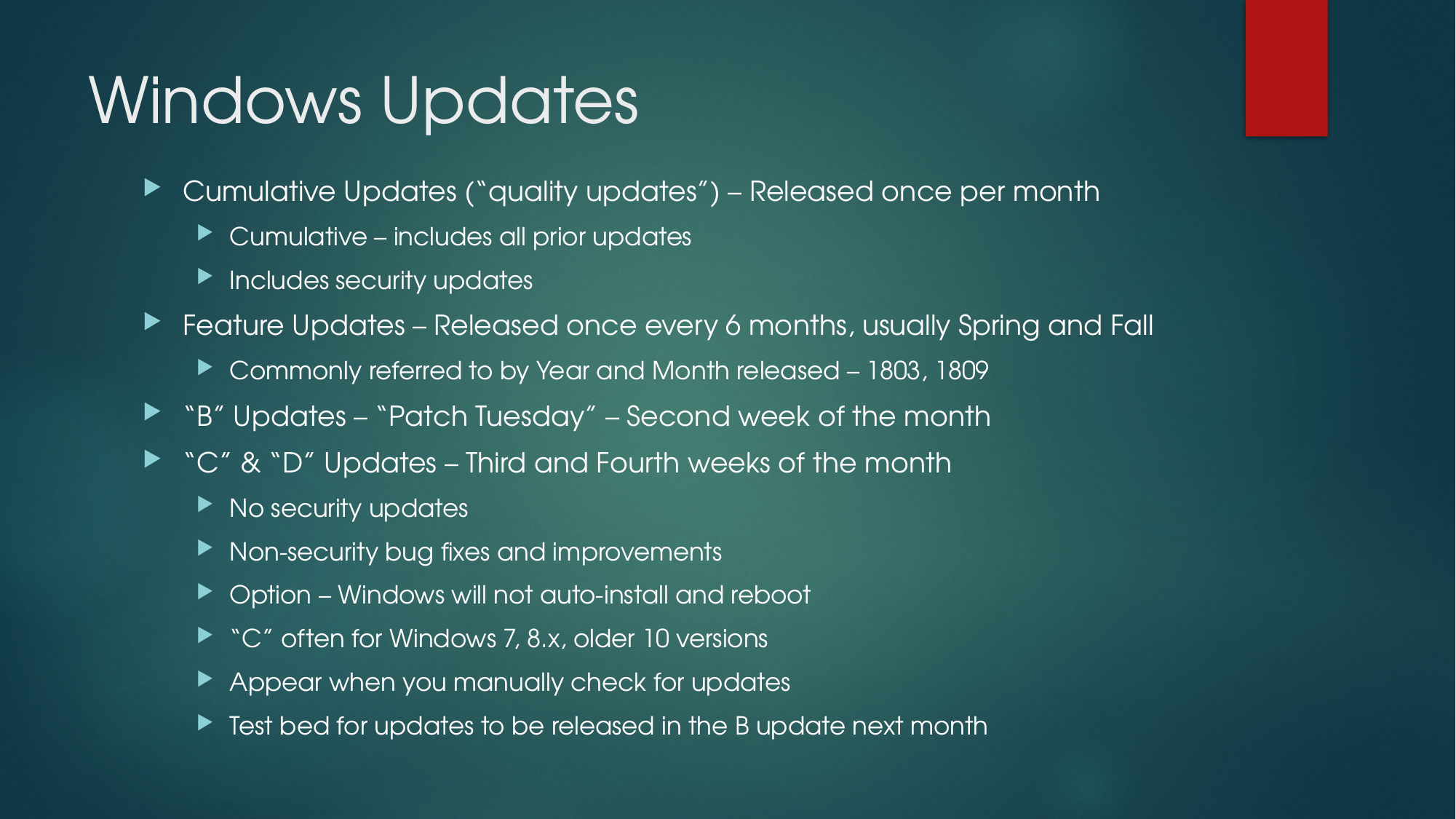

# Windows Updates
Cumulative Updates (“quality updates”) – Released once per month
Cumulative – includes all prior updates
Includes security updates
Feature Updates – Released once every 6 months, usually Spring and Fall
Commonly referred to by Year and Month released – 1803, 1809
“B” Updates – “Patch Tuesday” – Second week of the month
“C” & “D” Updates – Third and Fourth weeks of the month
No security updates
Non-security bug fixes and improvements
Option – Windows will not auto-install and reboot
“C” often for Windows 7, 8.x, older 10 versions
Appear when you manually check for updates
Test bed for updates to be released in the B update next month